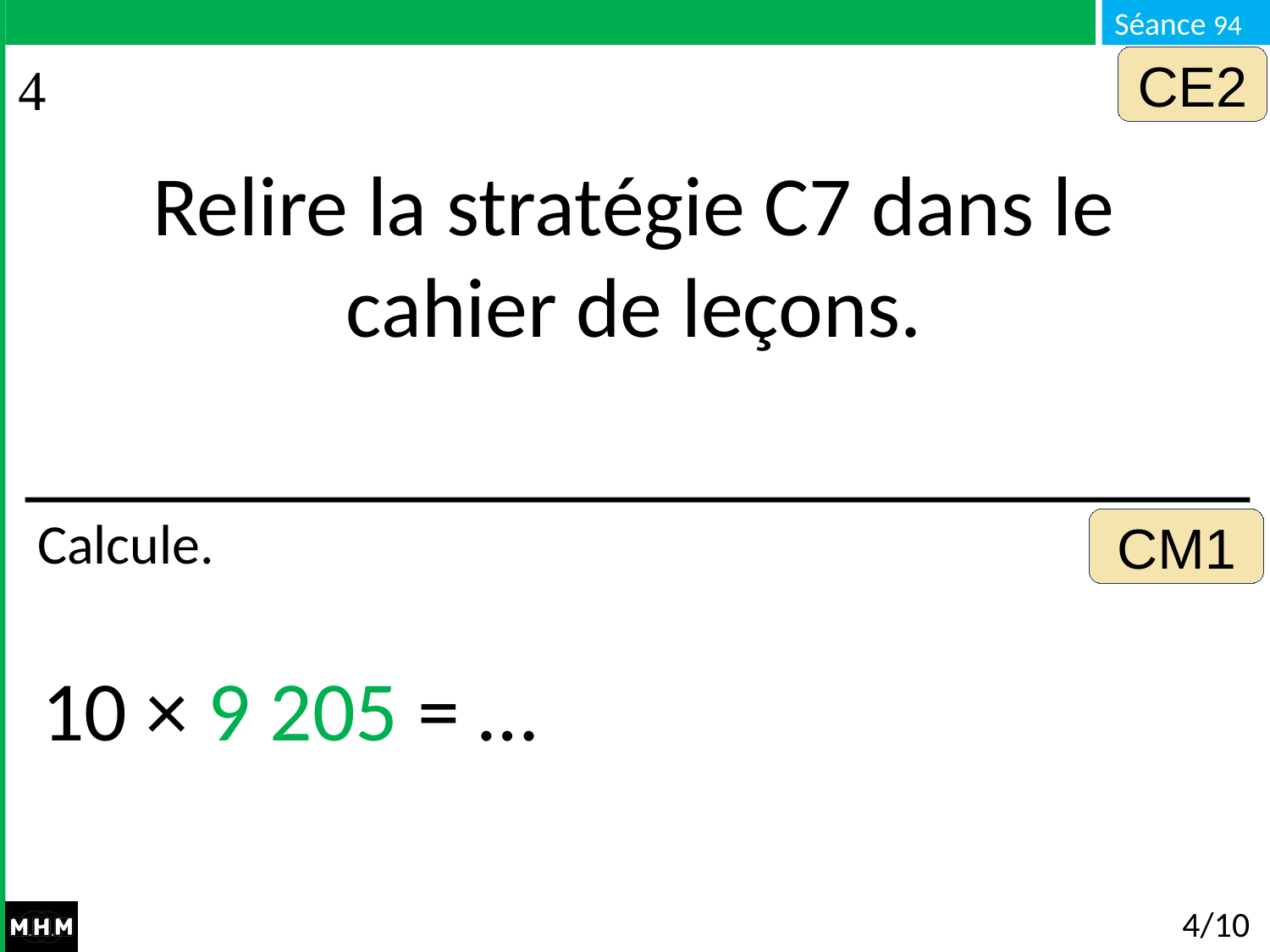

CE2
Relire la stratégie C7 dans le cahier de leçons.

CM1
Calcule.
10 × 9 205 = …
# 4/10